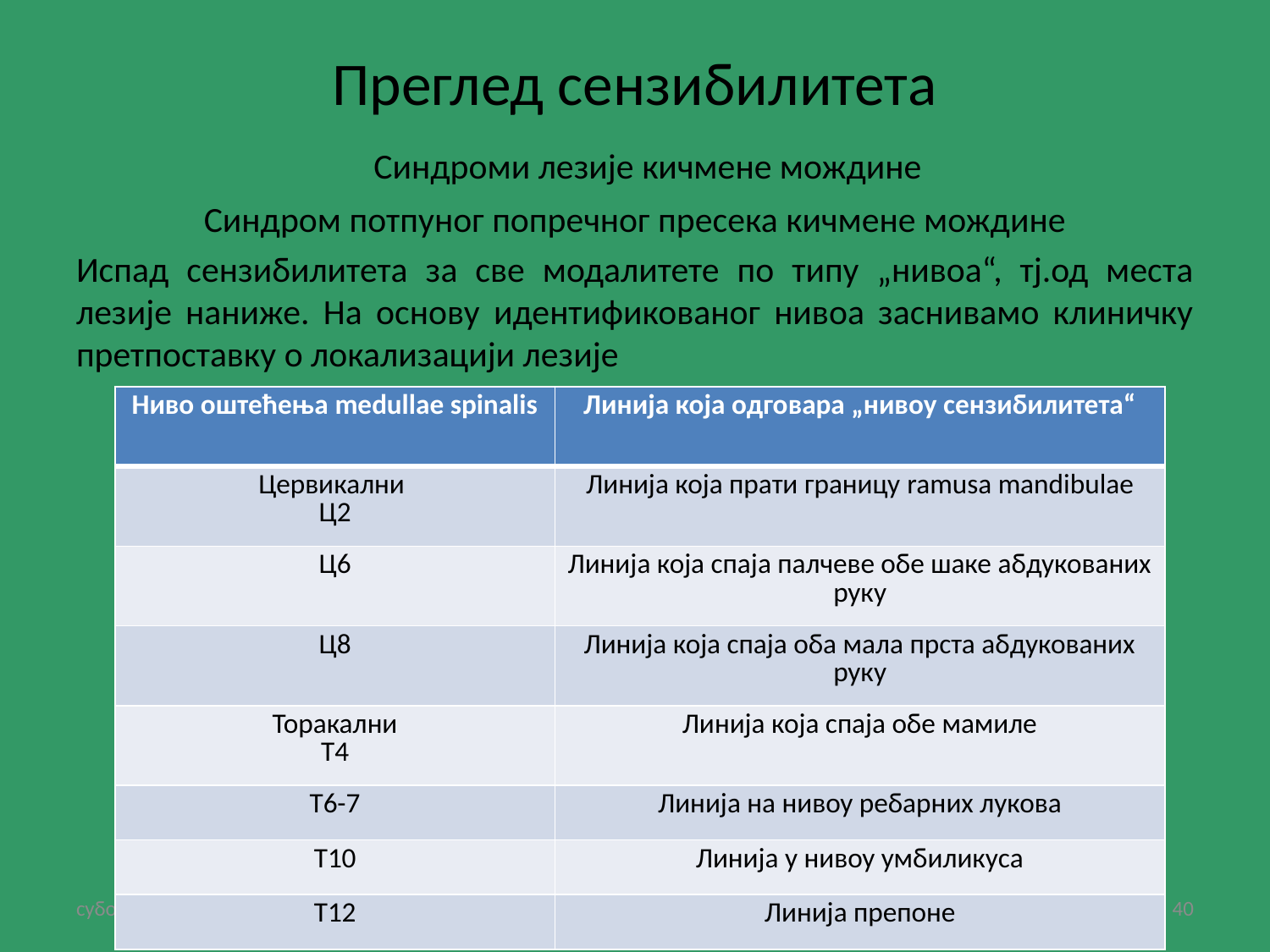

# Преглед сензибилитета
  Синдроми лезије кичмене мождине
Синдром потпуног попречног пресека кичмене мождине
Испад сензибилитета за све модалитете по типу „нивоа“, тј.од места лезије наниже. На основу идентификованог нивоа заснивамо клиничку претпоставку о локализацији лезије

| Ниво оштећења medullae spinalis | Линија која одговара „нивоу сензибилитета“ |
| --- | --- |
| Цервикални Ц2 | Линија која прати границу ramusa mandibulae |
| Ц6 | Линија која спаја палчеве обе шаке абдукованих руку |
| Ц8 | Линија која спаја оба мала прста абдукованих руку |
| Торакални Т4 | Линија која спаја обе мамиле |
| Т6-7 | Линија на нивоу ребарних лукова |
| Т10 | Линија у нивоу умбиликуса |
| Т12 | Линија препоне |
субота, 30. јануар 2021
40